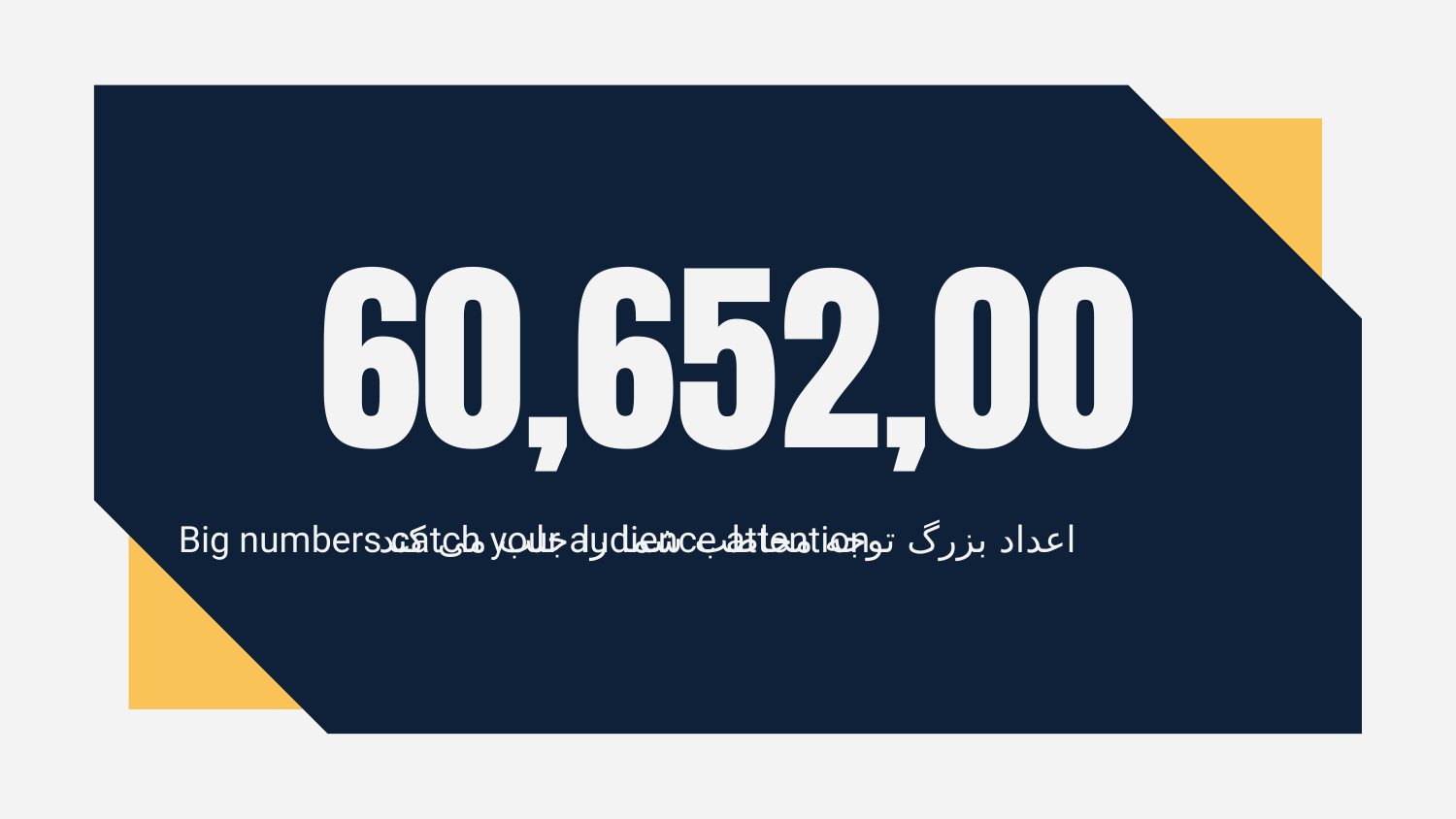

# 60,652,00
Big numbers catch your audience attention
اعداد بزرگ توجه مخاطب شما را جلب می کند